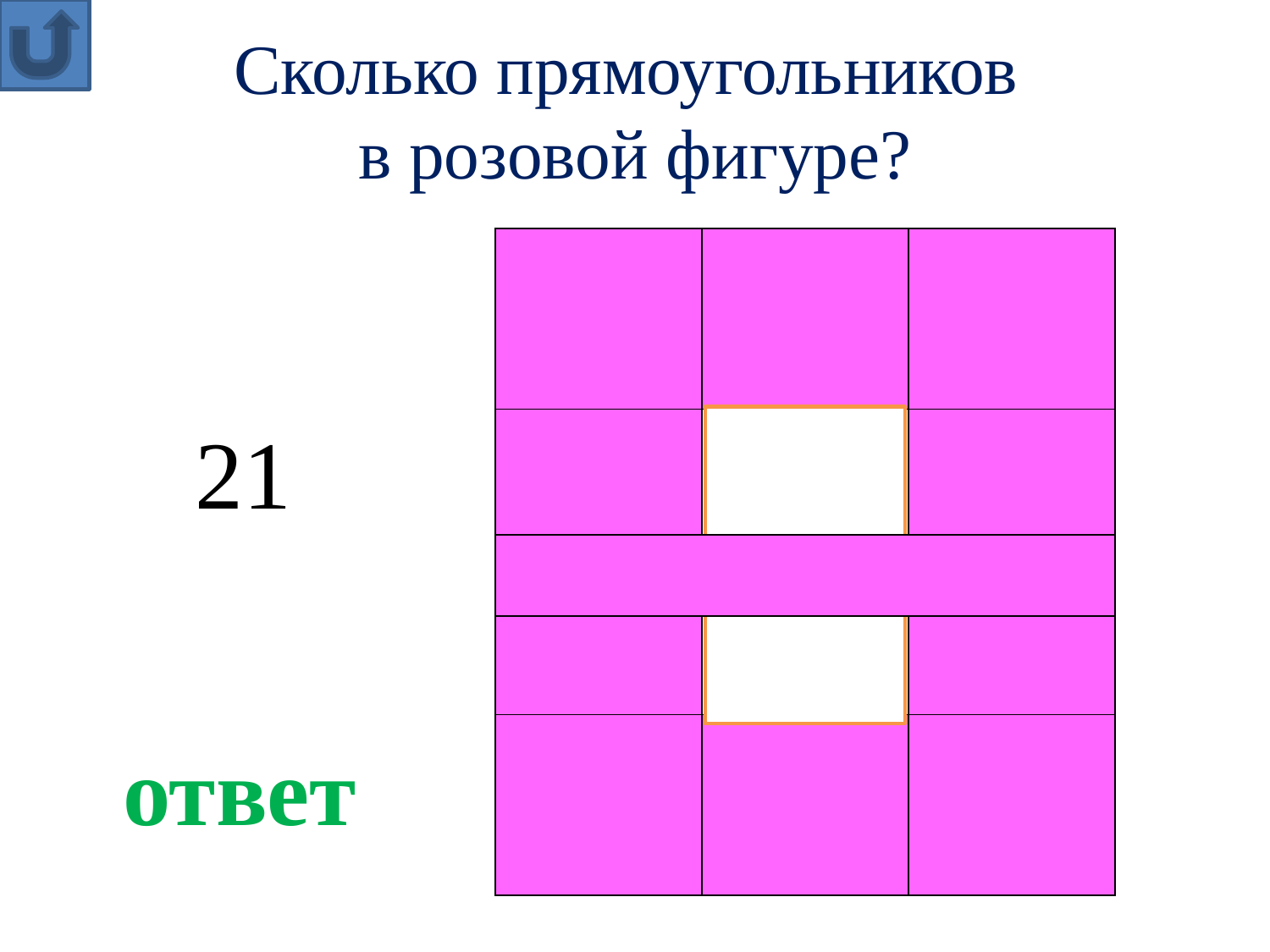

Сколько прямоугольников
в розовой фигуре?
|  |  |  |
| --- | --- | --- |
|  |  |  |
|  |  |  |
21

|  |
| --- |
ответ